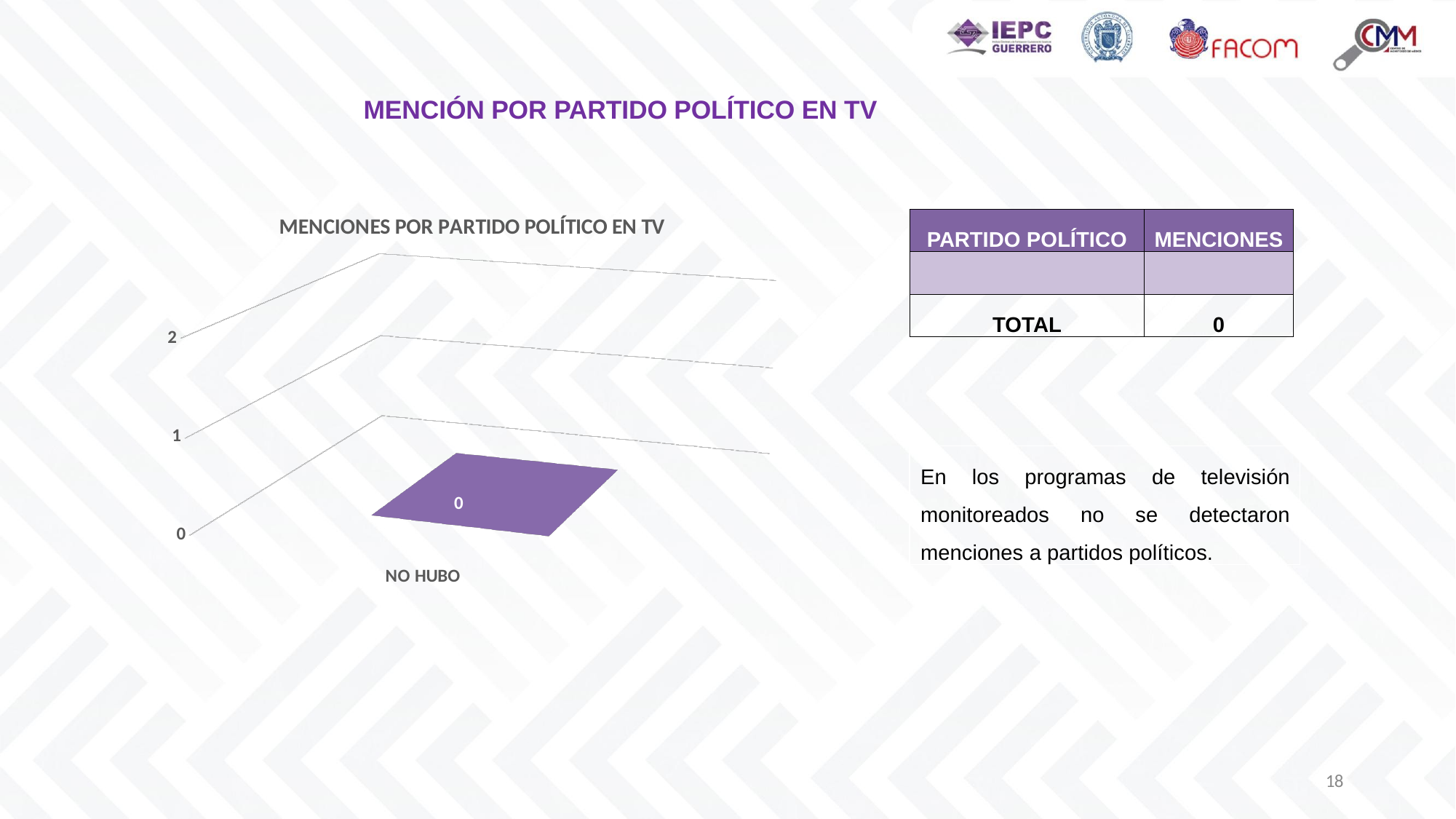

MENCIÓN POR PARTIDO POLÍTICO EN TV

[unsupported chart]

| PARTIDO POLÍTICO | MENCIONES |
| --- | --- |
|  |  |
| TOTAL | 0 |
En los programas de televisión monitoreados no se detectaron menciones a partidos políticos.
18